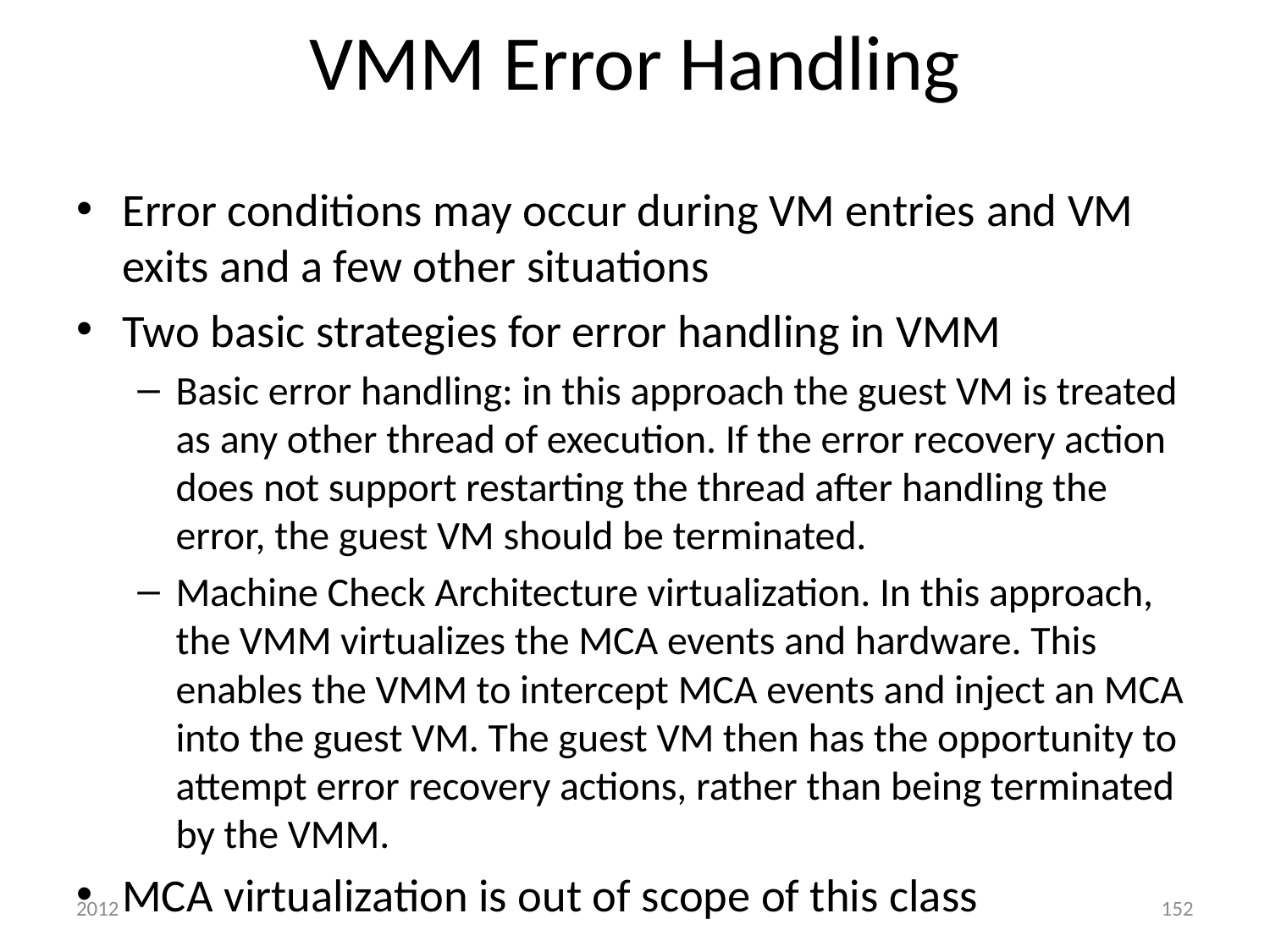

# VMM Error Handling
Error conditions may occur during VM entries and VM exits and a few other situations
Two basic strategies for error handling in VMM
Basic error handling: in this approach the guest VM is treated as any other thread of execution. If the error recovery action does not support restarting the thread after handling the error, the guest VM should be terminated.
Machine Check Architecture virtualization. In this approach, the VMM virtualizes the MCA events and hardware. This enables the VMM to intercept MCA events and inject an MCA into the guest VM. The guest VM then has the opportunity to attempt error recovery actions, rather than being terminated by the VMM.
MCA virtualization is out of scope of this class

2012

152